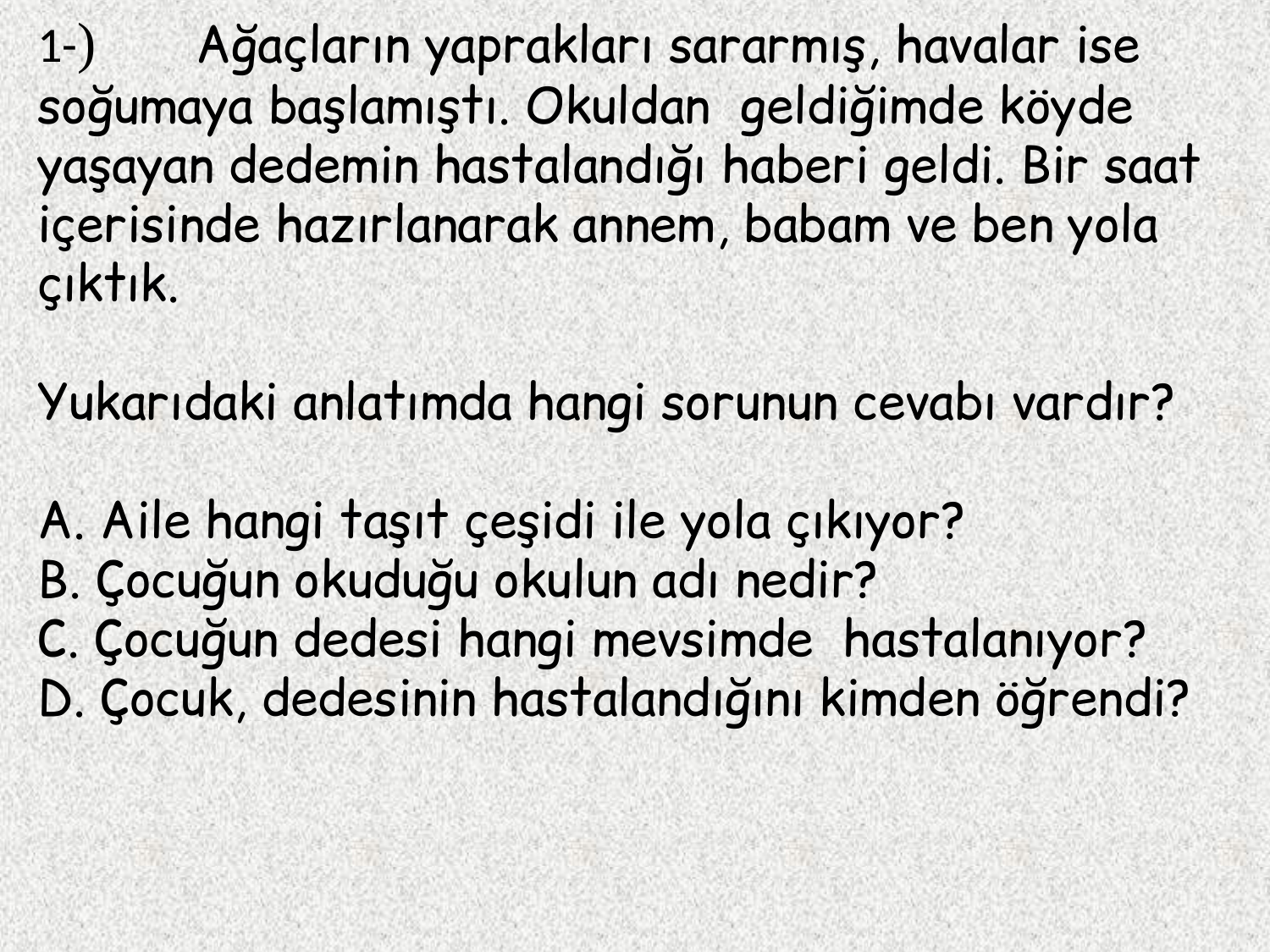

1-)       Ağaçların yaprakları sararmış, havalar ise soğumaya başlamıştı. Okuldan  geldiğimde köyde yaşayan dedemin hastalandığı haberi geldi. Bir saat içerisinde hazırlanarak annem, babam ve ben yola çıktık.

Yukarıdaki anlatımda hangi sorunun cevabı vardır?

A. Aile hangi taşıt çeşidi ile yola çıkıyor?
B. Çocuğun okuduğu okulun adı nedir?
C. Çocuğun dedesi hangi mevsimde  hastalanıyor?
D. Çocuk, dedesinin hastalandığını kimden öğrendi?